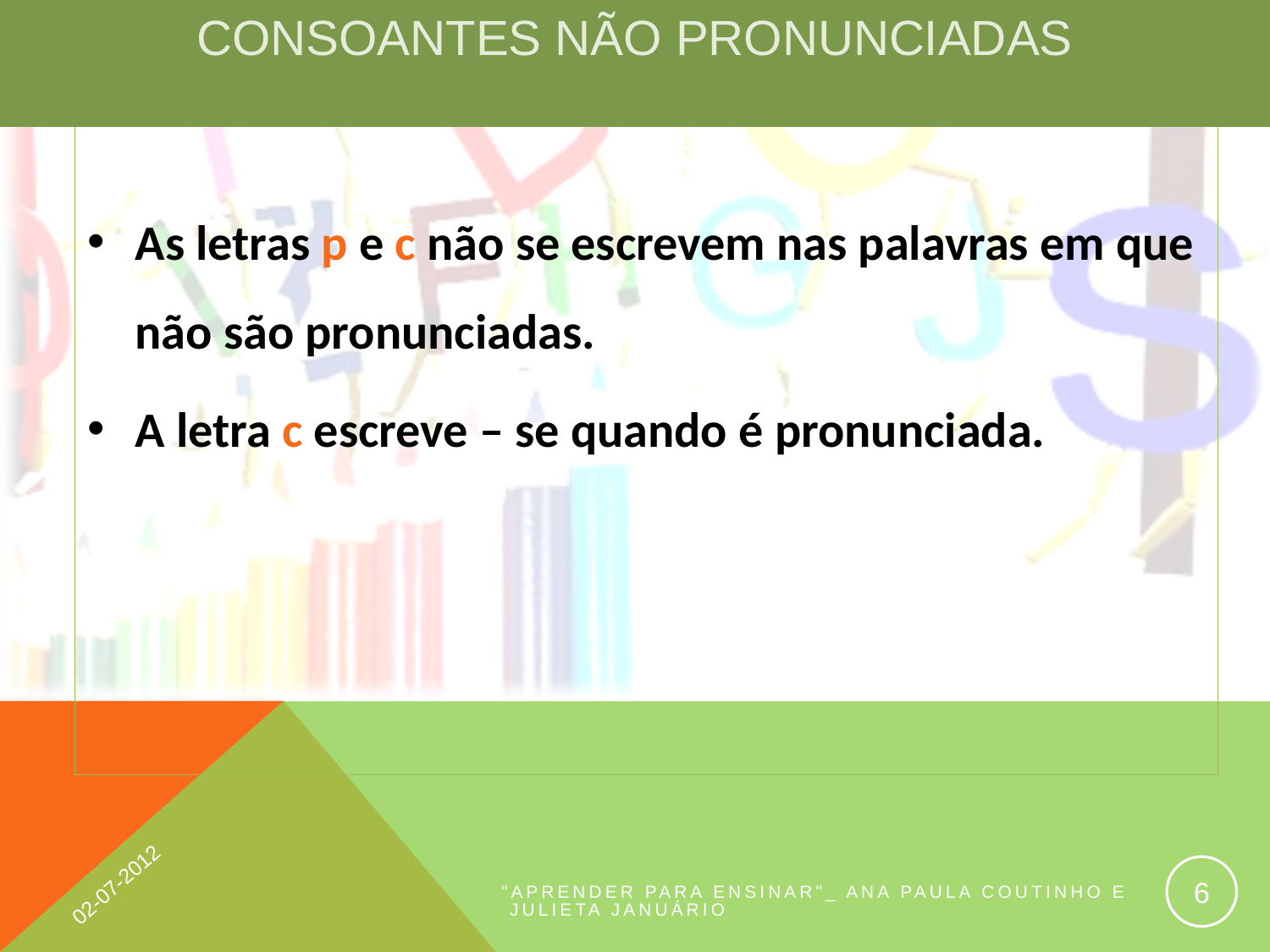

Consoantes não pronunciadas

As letras p e c não se escrevem nas palavras em que não são pronunciadas.
A letra c escreve – se quando é pronunciada.
02-07-2012
6
"Aprender para ensinar"_ Ana Paula Coutinho e Julieta Januário